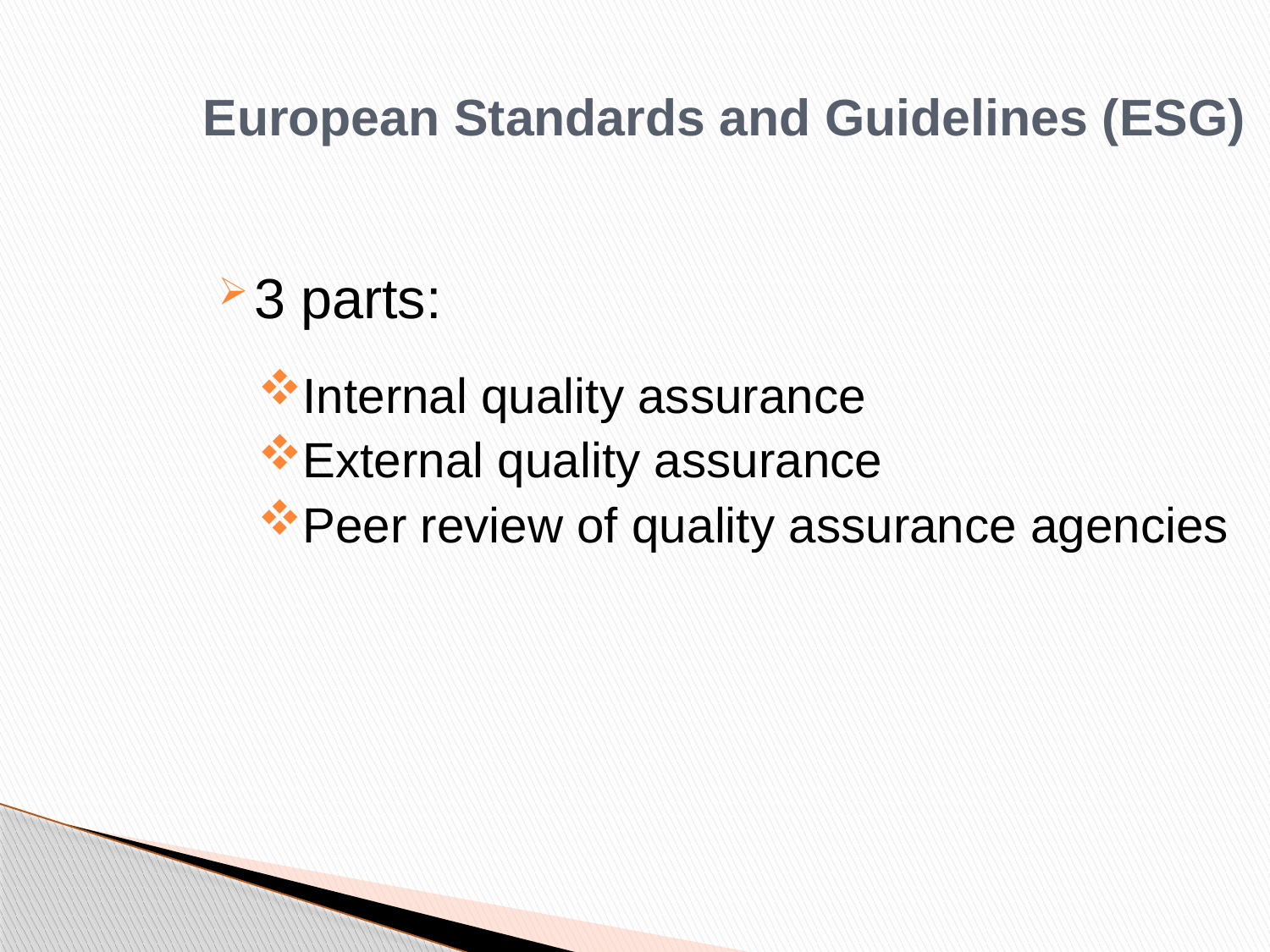

European Standards and Guidelines (ESG)
3 parts:

Internal quality assurance
External quality assurance
Peer review of quality assurance agencies